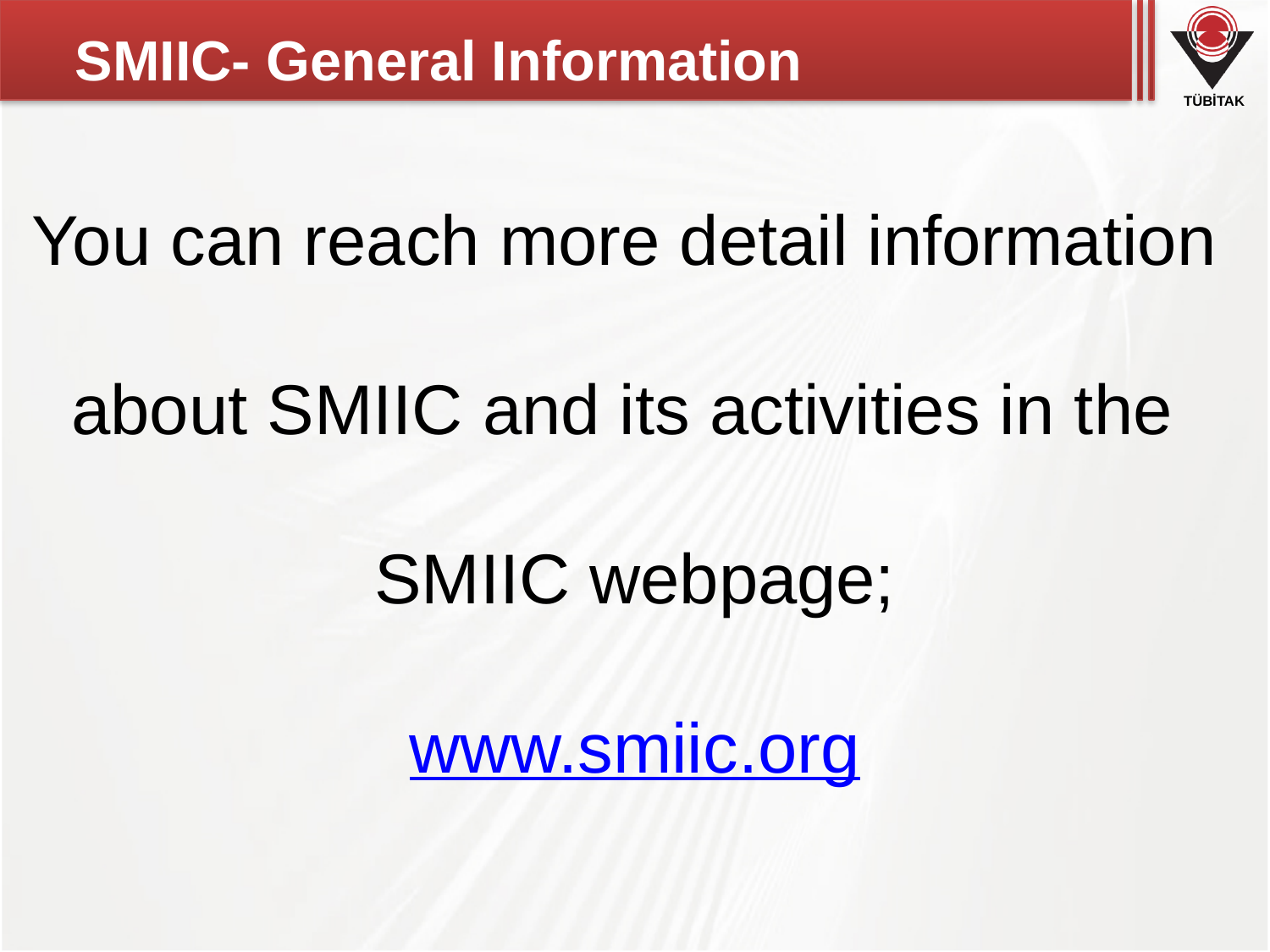

SMIIC- General Information
 You can reach more detail information
   about SMIIC and its activities in the

SMIIC webpage;

www.smiic.org